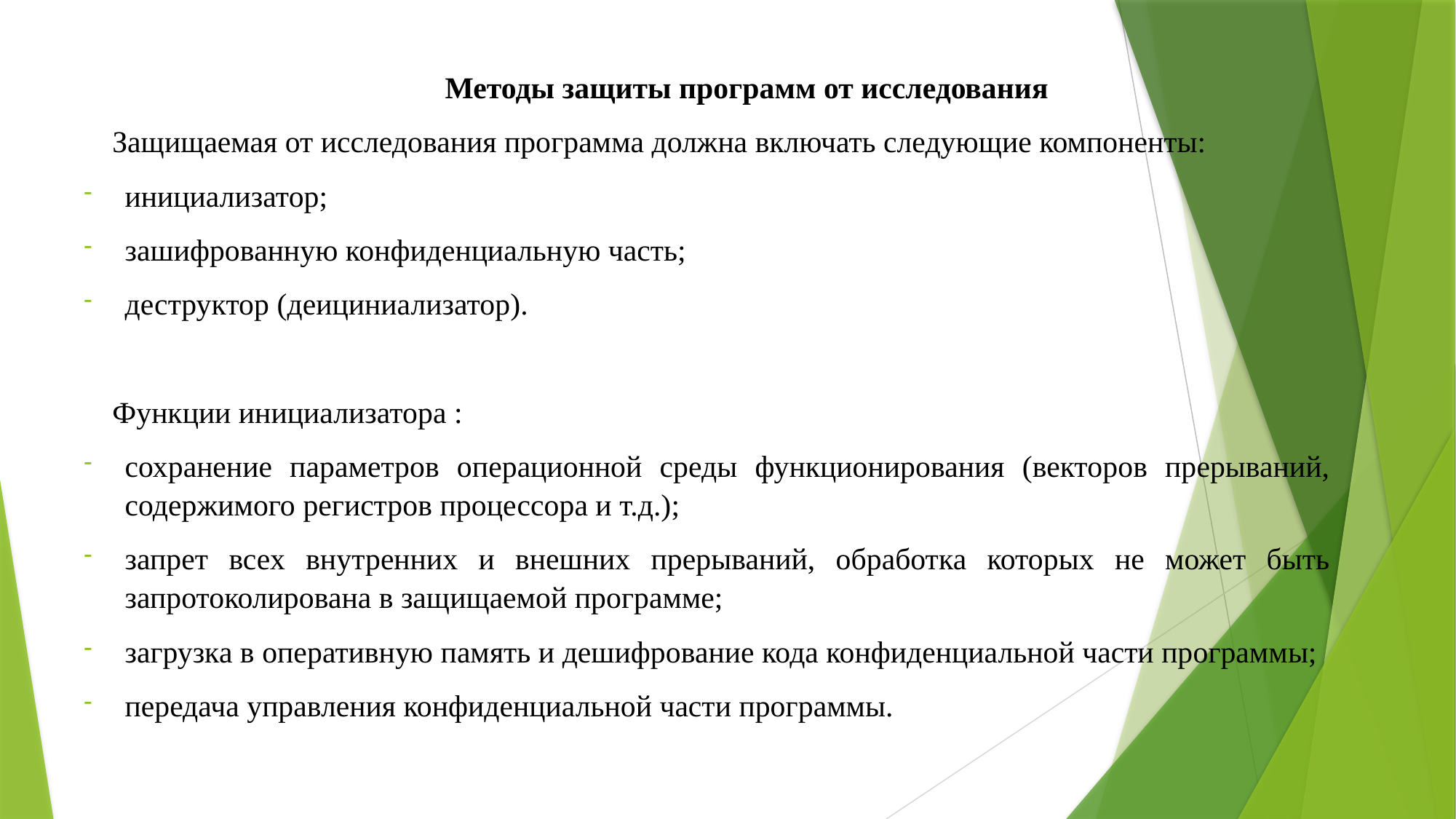

Методы защиты программ от исследования
Защищаемая от исследования программа должна включать следующие компоненты:
инициализатор;
зашифрованную конфиденциальную часть;
деструктор (деициниализатор).

Функции инициализатора :
сохранение параметров операционной среды функционирования (векторов прерываний, содержимого регистров процессора и т.д.);
запрет всех внутренних и внешних прерываний, обработка которых не может быть запротоколирована в защищаемой программе;
загрузка в оперативную память и дешифрование кода конфиденциальной части программы;
передача управления конфиденциальной части программы.